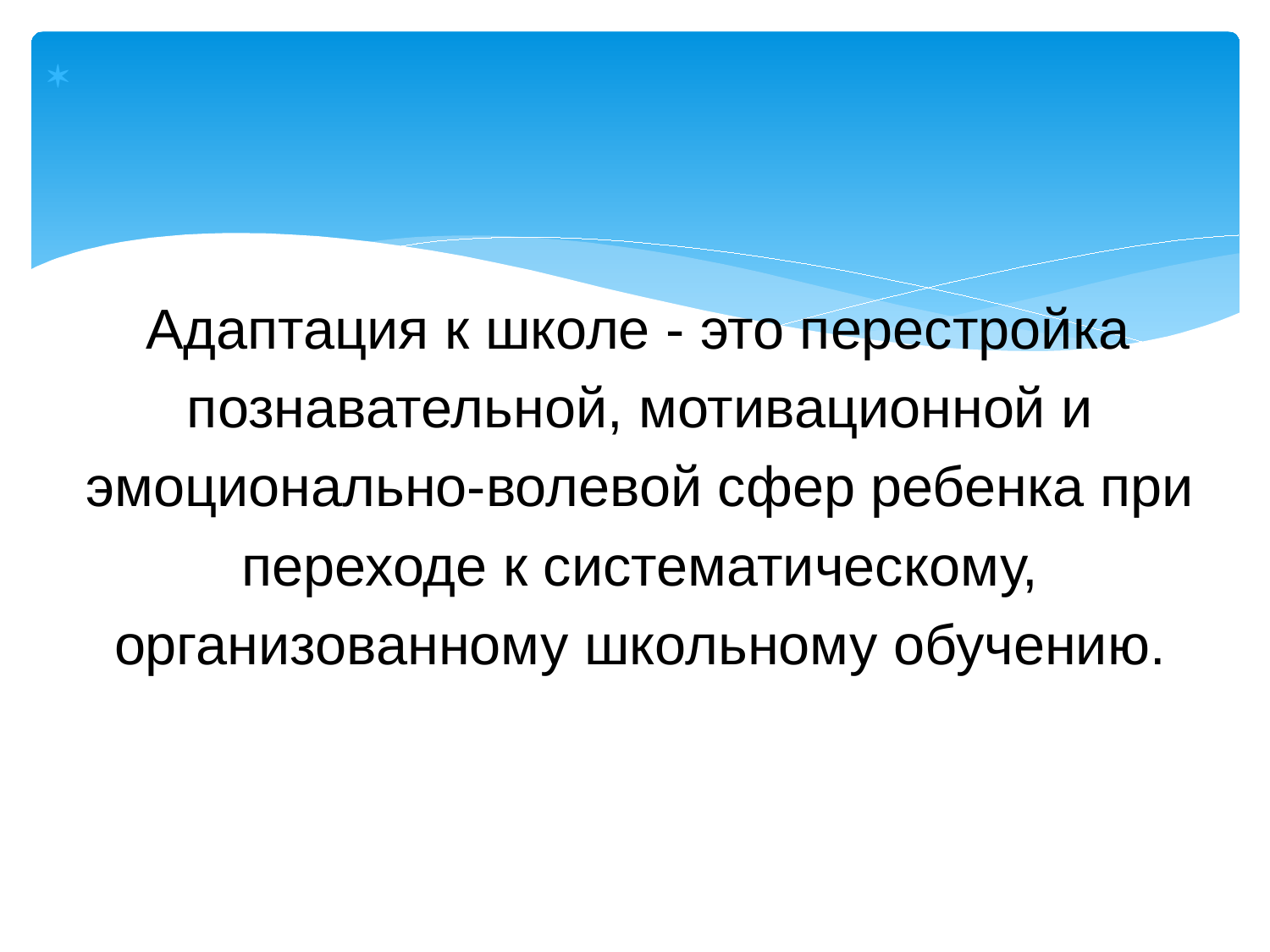

Адаптация к школе - это перестройка
 познавательной, мотивационной и
 эмоционально-волевой сфер ребенка при
 переходе к систематическому,
 организованному школьному обучению.